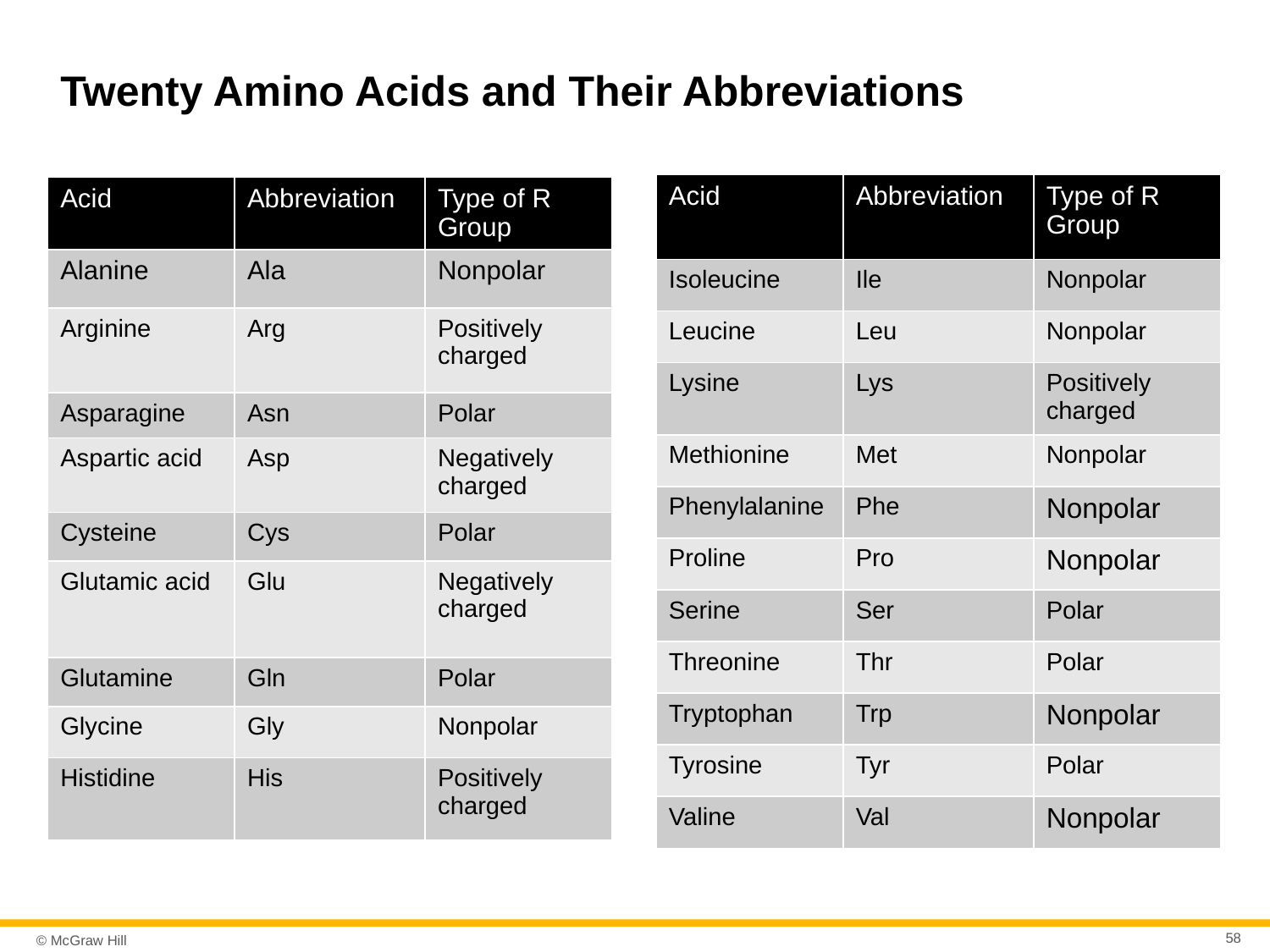

# Twenty Amino Acids and Their Abbreviations
| Acid | Abbreviation | Type of R Group |
| --- | --- | --- |
| Isoleucine | Ile | Nonpolar |
| Leucine | Leu | Nonpolar |
| Lysine | Lys | Positively charged |
| Methionine | Met | Nonpolar |
| Phenylalanine | Phe | Nonpolar |
| Proline | Pro | Nonpolar |
| Serine | Ser | Polar |
| Threonine | Thr | Polar |
| Tryptophan | Trp | Nonpolar |
| Tyrosine | Tyr | Polar |
| Valine | Val | Nonpolar |
| Acid | Abbreviation | Type of R Group |
| --- | --- | --- |
| Alanine | Ala | Nonpolar |
| Arginine | Arg | Positively charged |
| Asparagine | Asn | Polar |
| Aspartic acid | Asp | Negatively charged |
| Cysteine | Cys | Polar |
| Glutamic acid | Glu | Negatively charged |
| Glutamine | Gln | Polar |
| Glycine | Gly | Nonpolar |
| Histidine | His | Positively charged |